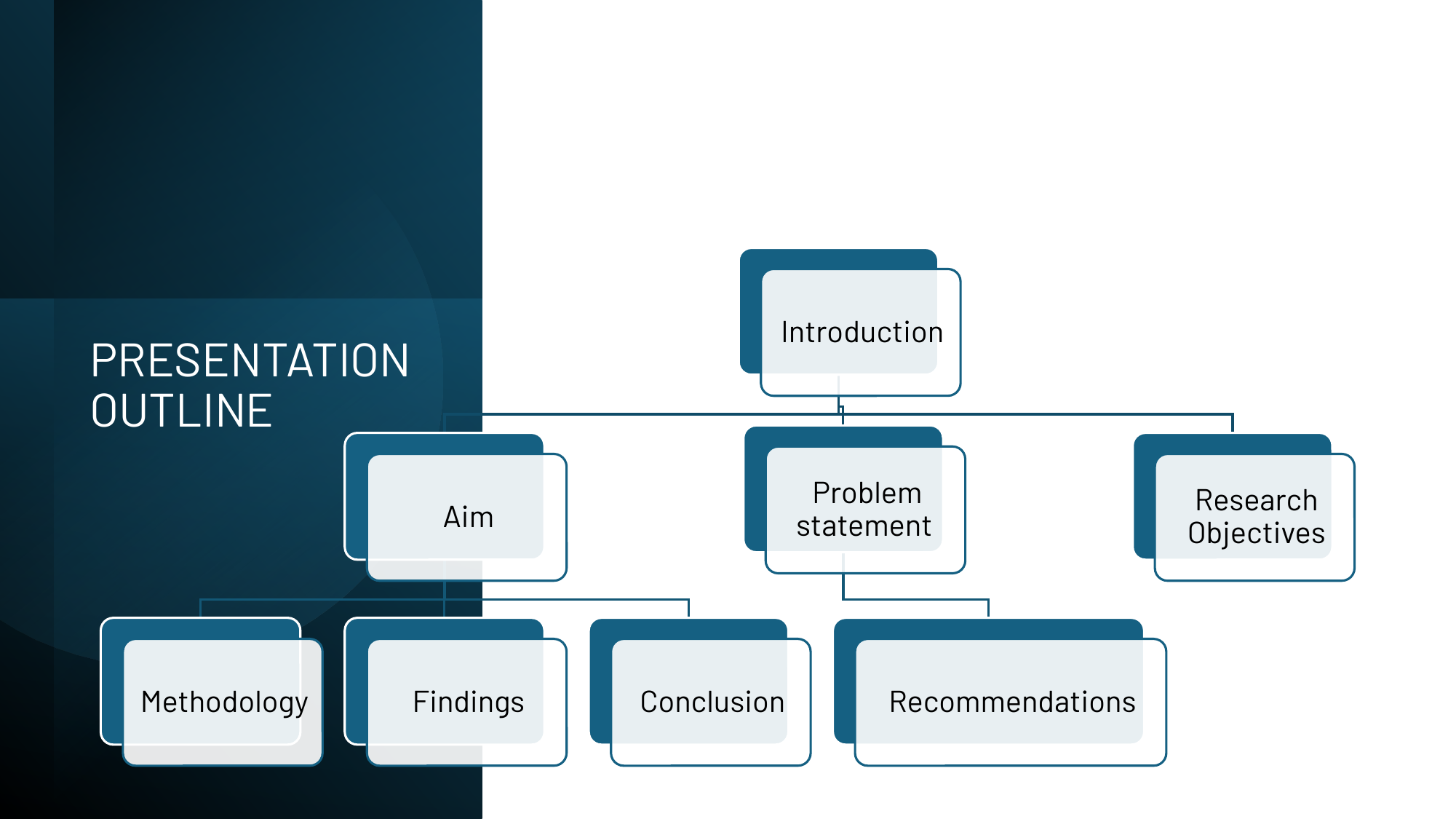

Introduction
Aim
Methodology
Findings
Conclusion
Problem statement
Recommendations
Research Objectives

# PRESENTATION OUTLINE